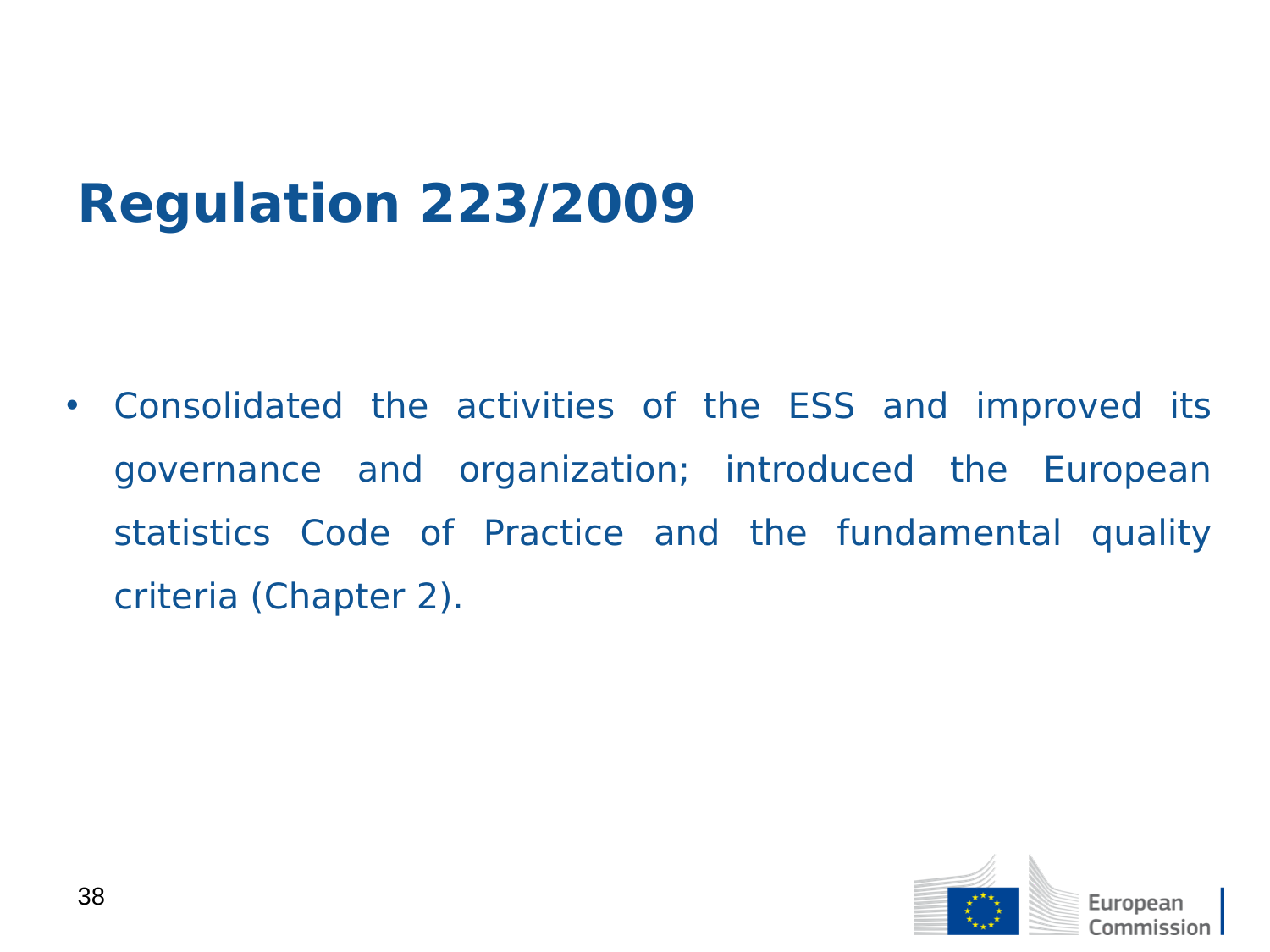

# Regulation 223/2009
Consolidated the activities of the ESS and improved its governance and organization; introduced the European statistics Code of Practice and the fundamental quality criteria (Chapter 2).

38